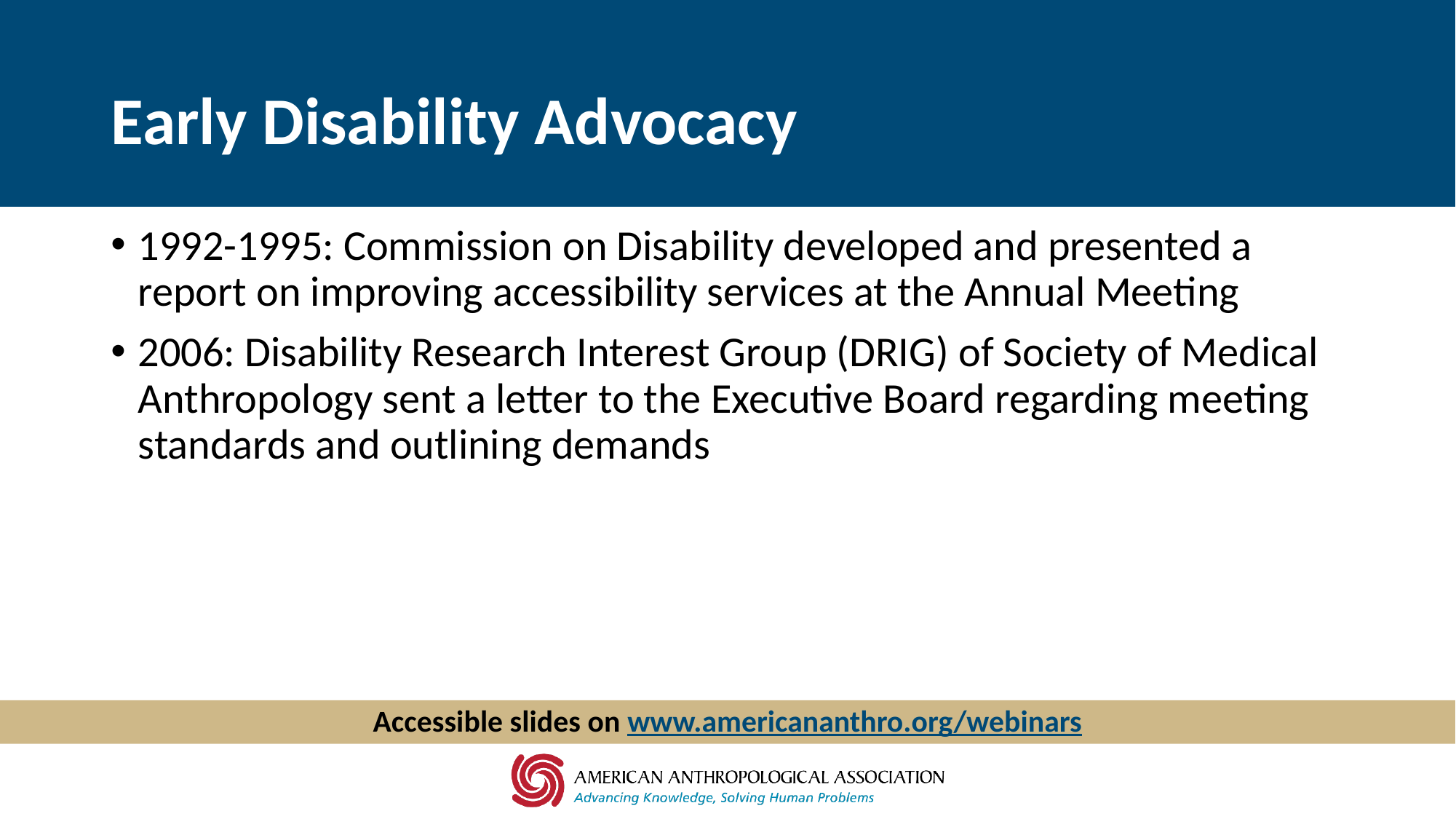

# Early Disability Advocacy
1992-1995: Commission on Disability developed and presented a report on improving accessibility services at the Annual Meeting
2006: Disability Research Interest Group (DRIG) of Society of Medical Anthropology sent a letter to the Executive Board regarding meeting standards and outlining demands
Accessible slides on www.americananthro.org/webinars